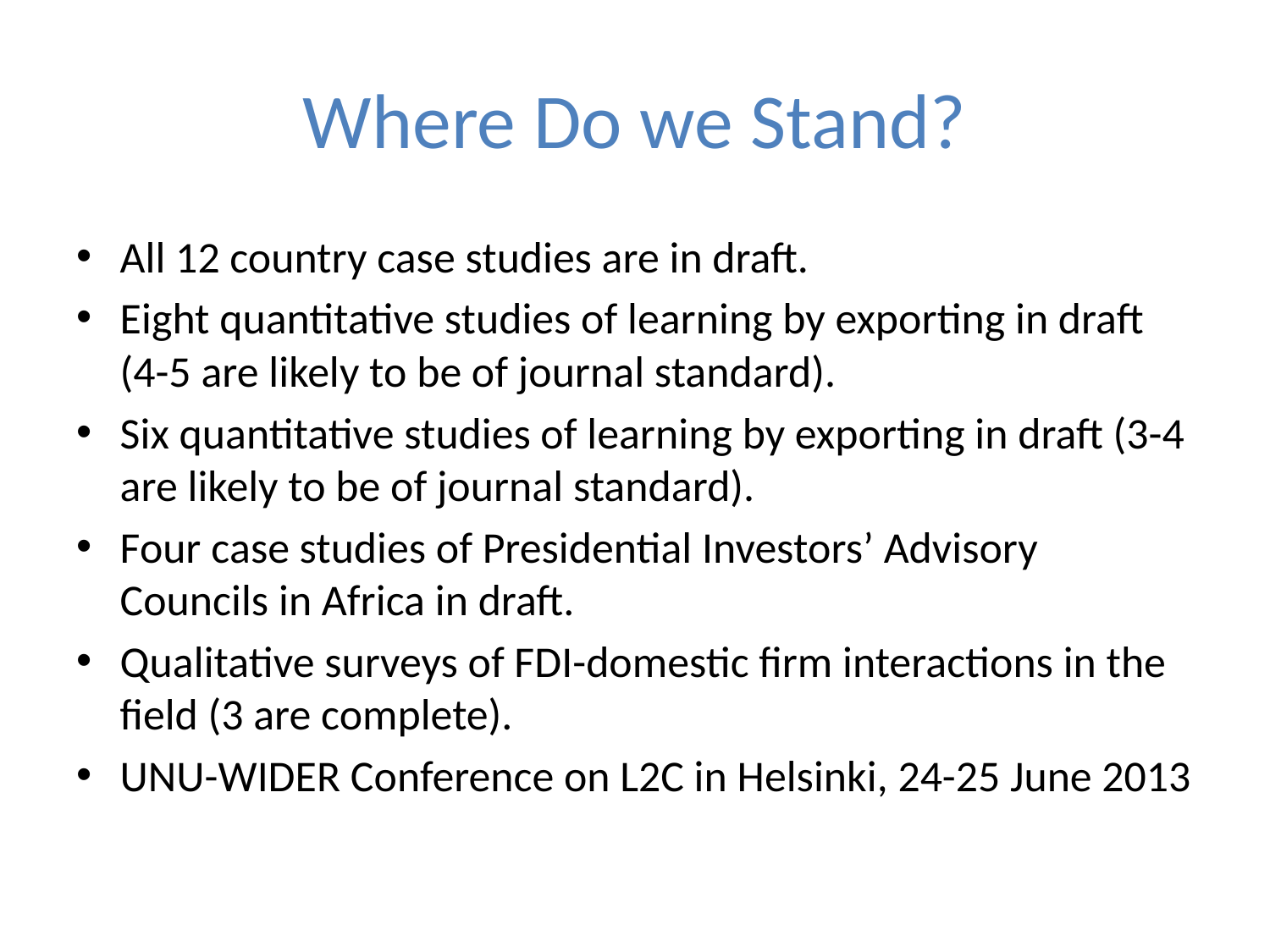

# Where Do we Stand?
All 12 country case studies are in draft.
Eight quantitative studies of learning by exporting in draft (4-5 are likely to be of journal standard).
Six quantitative studies of learning by exporting in draft (3-4 are likely to be of journal standard).
Four case studies of Presidential Investors’ Advisory Councils in Africa in draft.
Qualitative surveys of FDI-domestic firm interactions in the field (3 are complete).
UNU-WIDER Conference on L2C in Helsinki, 24-25 June 2013